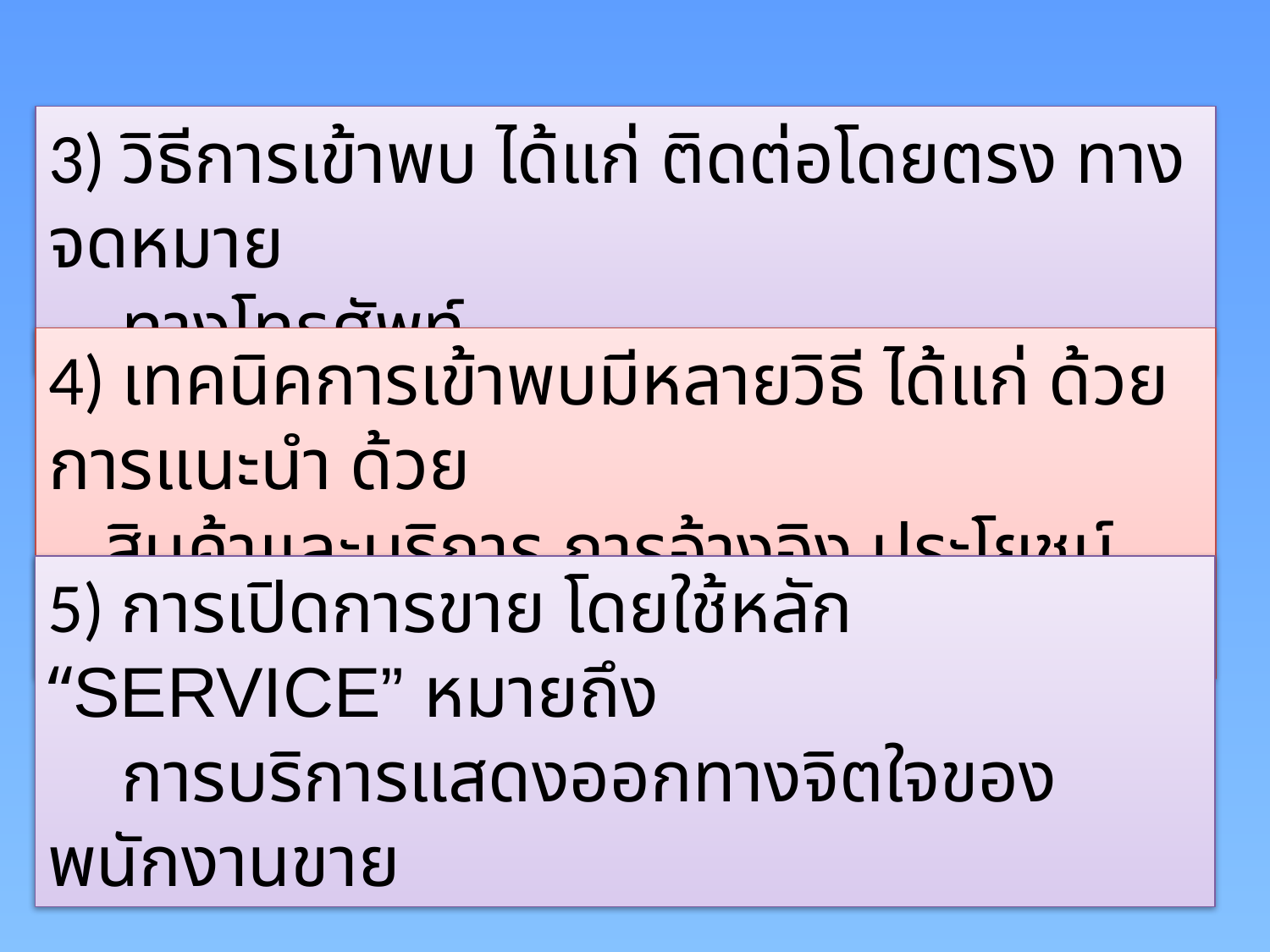

3) วิธีการเข้าพบ ได้แก่ ติดต่อโดยตรง ทางจดหมาย
    ทางโทรศัพท์
4) เทคนิคการเข้าพบมีหลายวิธี ได้แก่ ด้วยการแนะนำ ด้วย
   สินค้าและบริการ การอ้างอิง ประโยชน์ของผู้มุ่งหวัง
5) การเปิดการขาย โดยใช้หลัก “SERVICE” หมายถึง
    การบริการแสดงออกทางจิตใจของพนักงานขาย